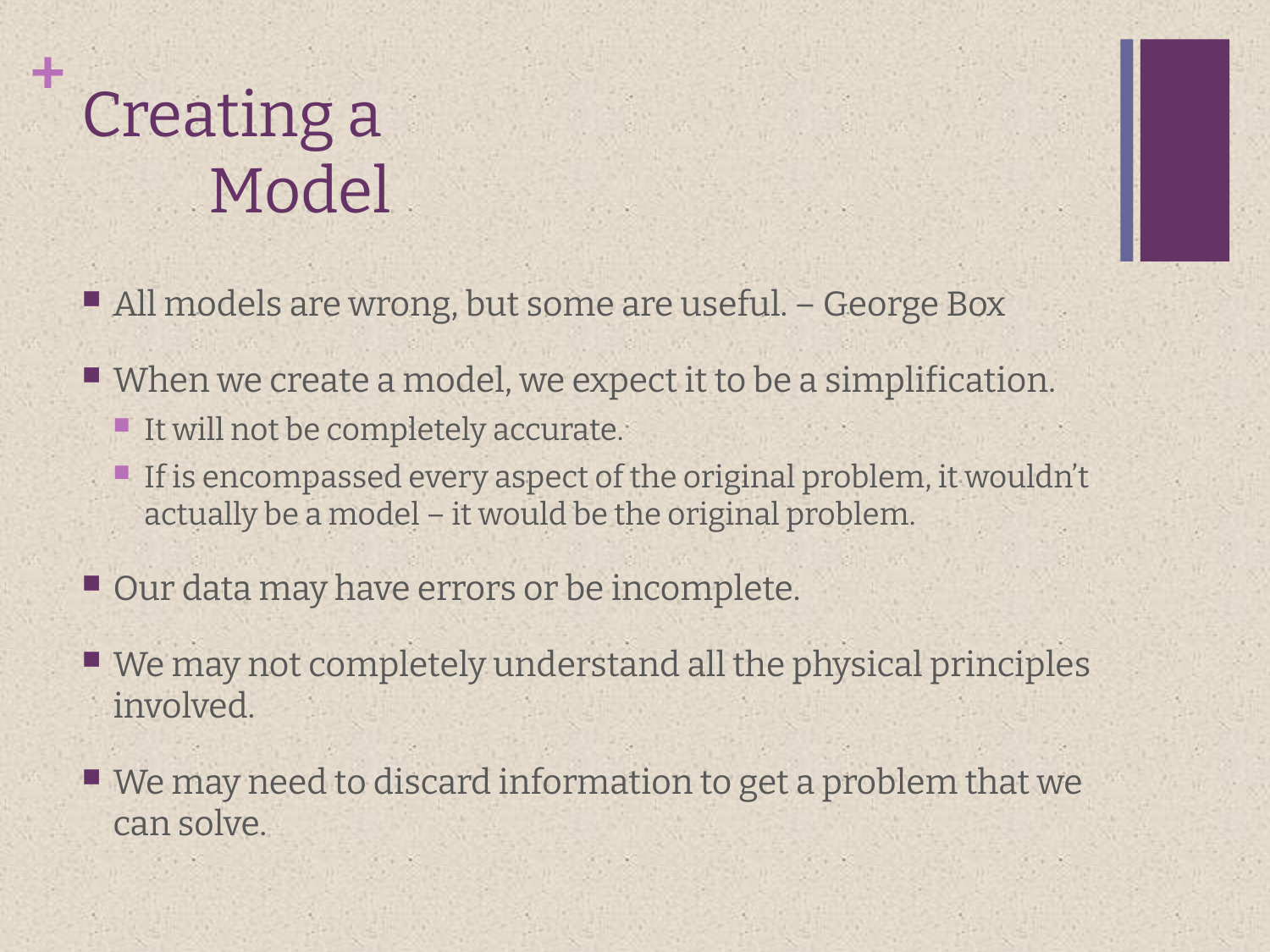

# Creating a Model
All models are wrong, but some are useful. – George Box
When we create a model, we expect it to be a simplification.
It will not be completely accurate.
If is encompassed every aspect of the original problem, it wouldn’t actually be a model – it would be the original problem.
Our data may have errors or be incomplete.
We may not completely understand all the physical principles involved.
We may need to discard information to get a problem that we can solve.